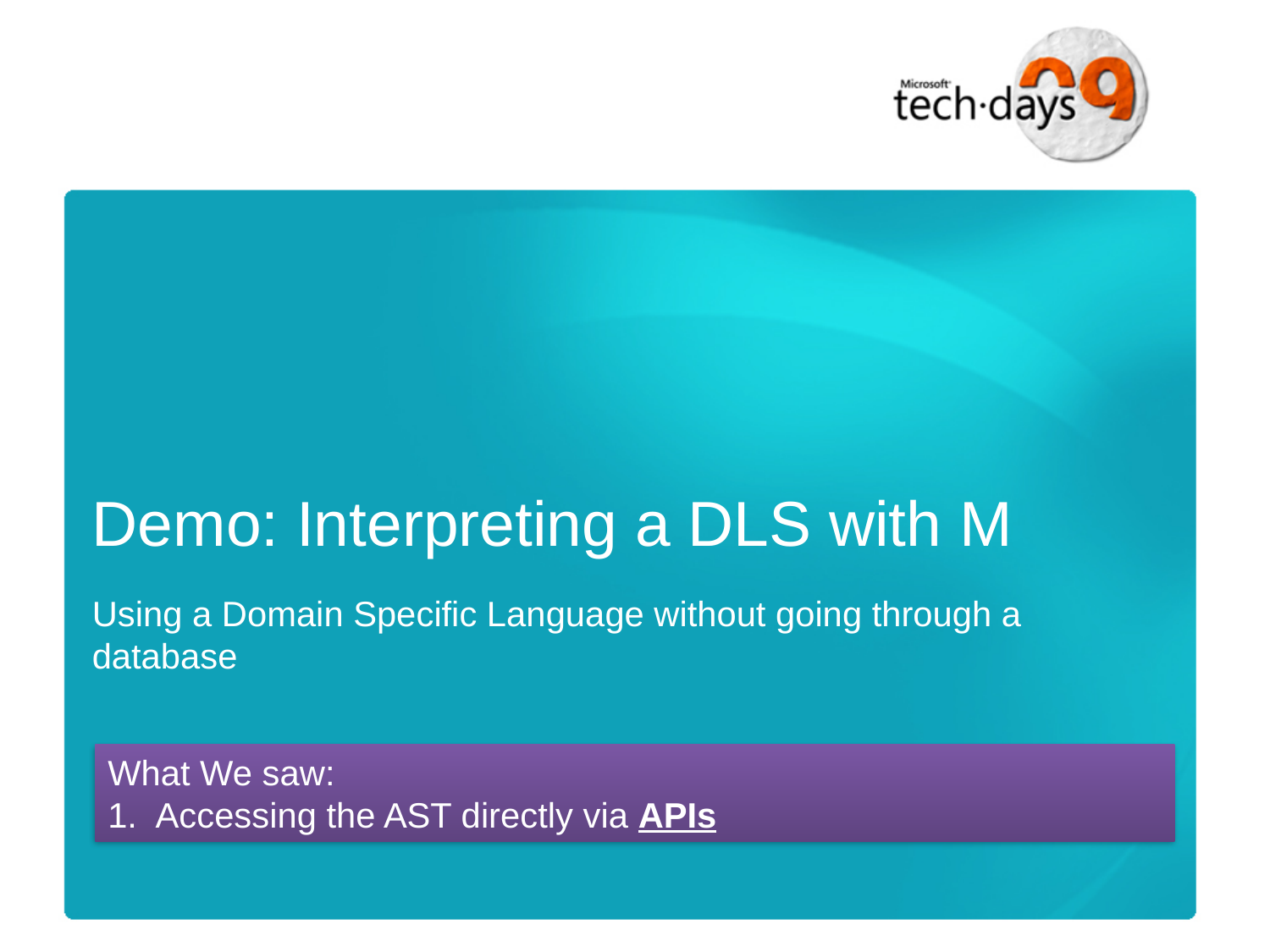

# Demo: Interpreting a DLS with M
Using a Domain Specific Language without going through a database
What We saw:
Accessing the AST directly via APIs